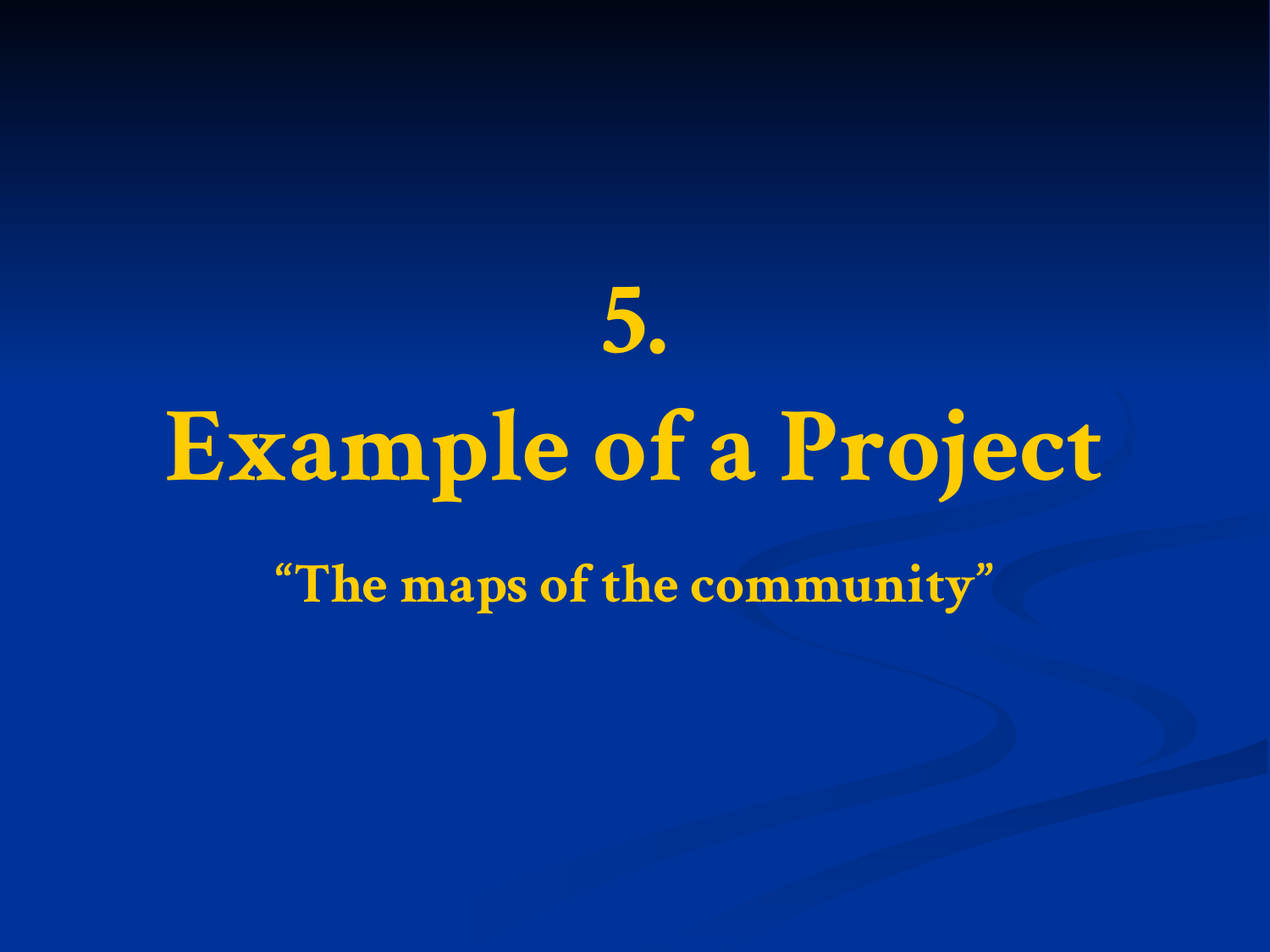

# 5. Example of a Project
“The maps of the community”